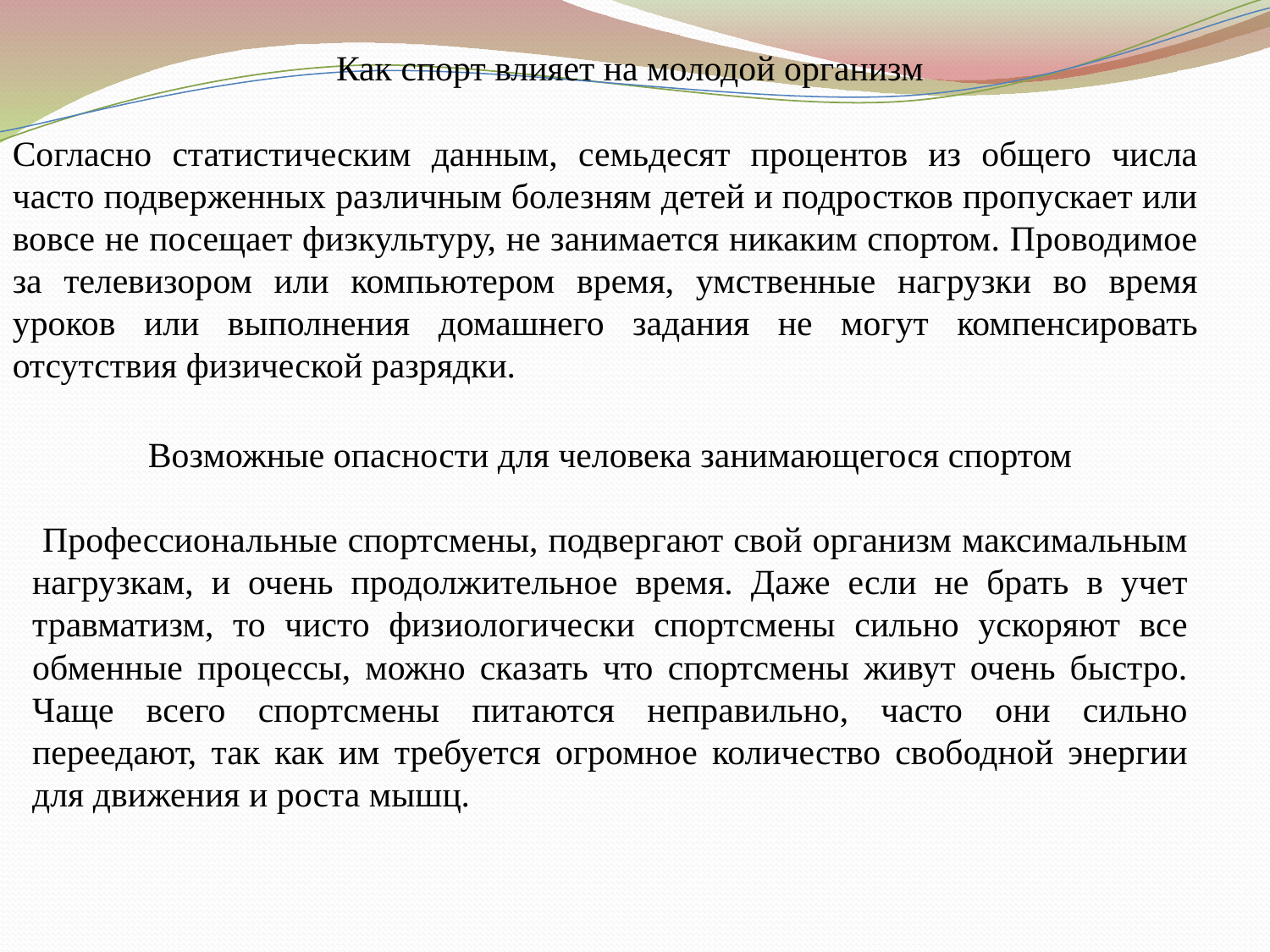

Как спорт влияет на молодой организм

Согласно статистическим данным, семьдесят процентов из общего числа часто подверженных различным болезням детей и подростков пропускает или вовсе не посещает физкультуру, не занимается никаким спортом. Проводимое за телевизором или компьютером время, умственные нагрузки во время уроков или выполнения домашнего задания не могут компенсировать отсутствия физической разрядки.

Возможные опасности для человека занимающегося спортом

 Профессиональные спортсмены, подвергают свой организм максимальным нагрузкам, и очень продолжительное время. Даже если не брать в учет травматизм, то чисто физиологически спортсмены сильно ускоряют все обменные процессы, можно сказать что спортсмены живут очень быстро. Чаще всего спортсмены питаются неправильно, часто они сильно переедают, так как им требуется огромное количество свободной энергии для движения и роста мышц.